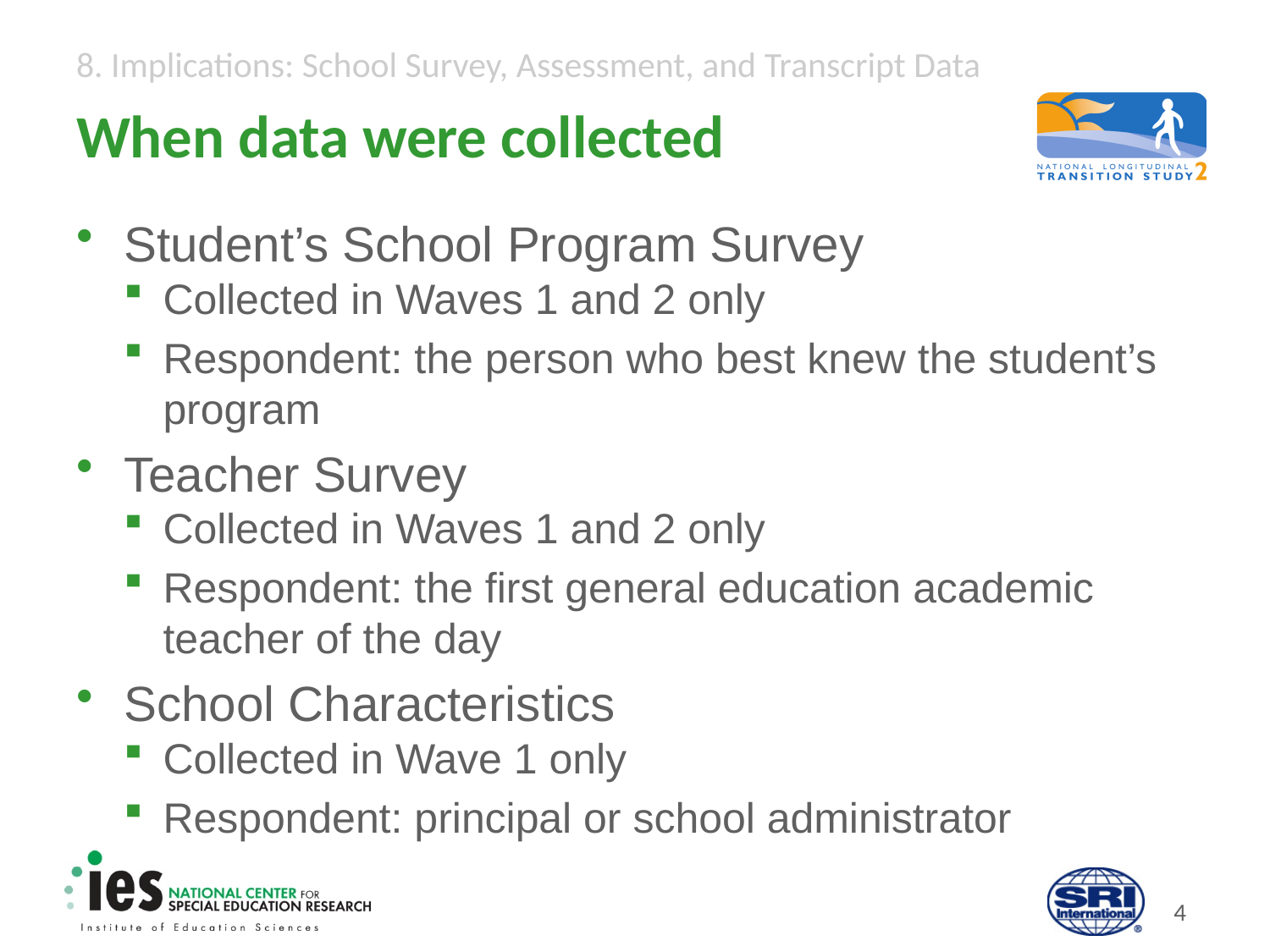

# When data were collected
Student’s School Program Survey
Collected in Waves 1 and 2 only
Respondent: the person who best knew the student’s program
Teacher Survey
Collected in Waves 1 and 2 only
Respondent: the first general education academic teacher of the day
School Characteristics
Collected in Wave 1 only
Respondent: principal or school administrator
4